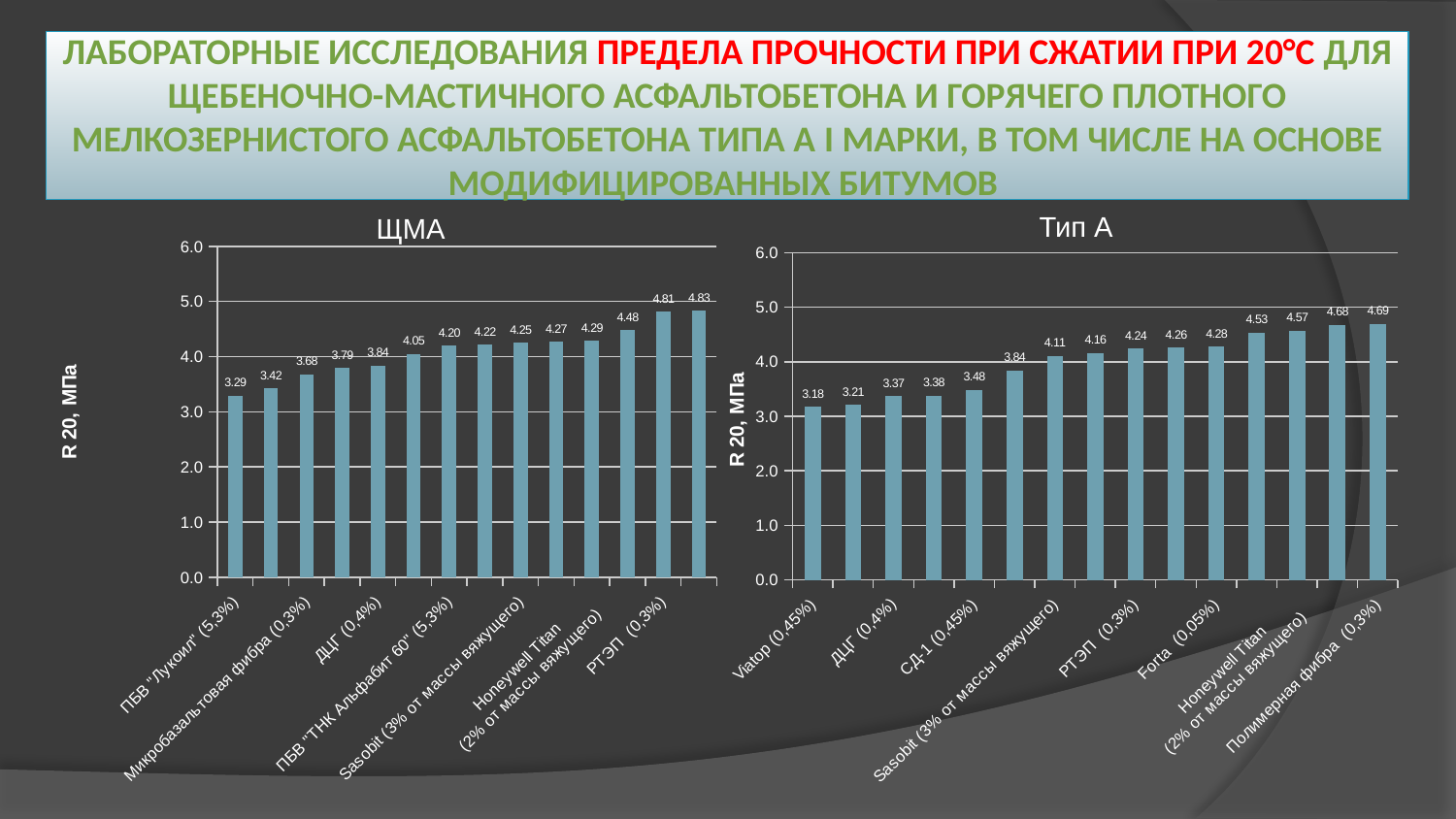

# Лабораторные исследования предела прочности при сжатии при 20°С для щебеночно-мастичного асфальтобетона и горячего плотного мелкозернистого асфальтобетона типа А I марки, в том числе на основе модифицированных битумов
Тип А
ЩМА

### Chart

| Category |  |
|---|---|
| ПБВ "Лукоил" (5,3%) | 3.29 |
| СД-1 (0,45%) | 3.42 |
| Микробазальтовая фибра (0,3%) | 3.68 |
| Унирем  (7% от массы вяжущего) | 3.79 |
| ДЦГ (0,4%) | 3.84 |
| Viatop (0,45%) | 4.05 |
| ПБВ "ТНК Альфабит 60" (5,3%) | 4.2 |
| Vialux (0,4%) | 4.22 |
| Sasobit (3% от массы вяжущего) | 4.25 |
| ПБВ "Полигум 60" (5,5%) | 4.2700000000000005 |
| Honeywell Titan
(2% от массы вяжущего) | 4.29 |
| Полимерная фибра  (0,3%) | 4.48 |
| РТЭП  (0,3%) | 4.81 |
| Forta  (0,05%) | 4.83 |

### Chart

| Category |  |
|---|---|
| Viatop (0,45%) | 3.18 |
| Vialux (0,4%) | 3.21 |
| ДЦГ (0,4%) | 3.3699999999999997 |
| Без добавки | 3.38 |
| СД-1 (0,45%) | 3.48 |
| Унирем  (7% от массы вяжущего) | 3.84 |
| Sasobit (3% от массы вяжущего) | 4.1099999999999985 |
| Микробазальтовая фибра (0,3%) | 4.159999999999997 |
| РТЭП  (0,3%) | 4.24 |
| ПБВ "Лукоил" (5,3%) | 4.26 |
| Forta  (0,05%) | 4.28 |
| ПБВ "ТНК Альфабит 60" (5,3%) | 4.53 |
| Honeywell Titan
(2% от массы вяжущего) | 4.57 |
| ПБВ "Полигум 60" (5,5%) | 4.68 |
| Полимерная фибра  (0,3%) | 4.689999999999999 |